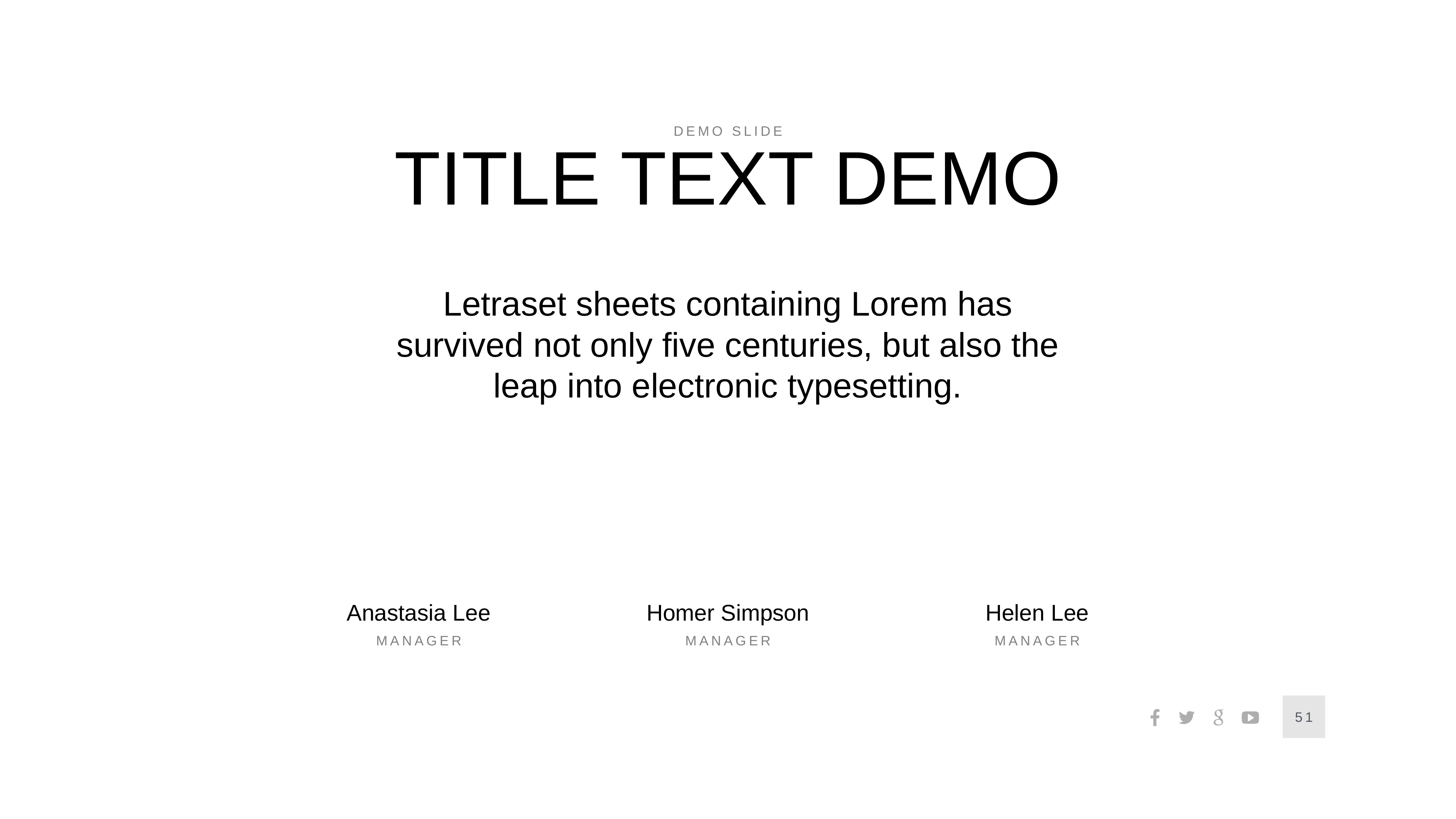

demo slide
Title text demo
Letraset sheets containing Lorem has survived not only five centuries, but also the leap into electronic typesetting.

Homer Simpson
Anastasia Lee
Helen Lee
Manager
Manager
Manager
51